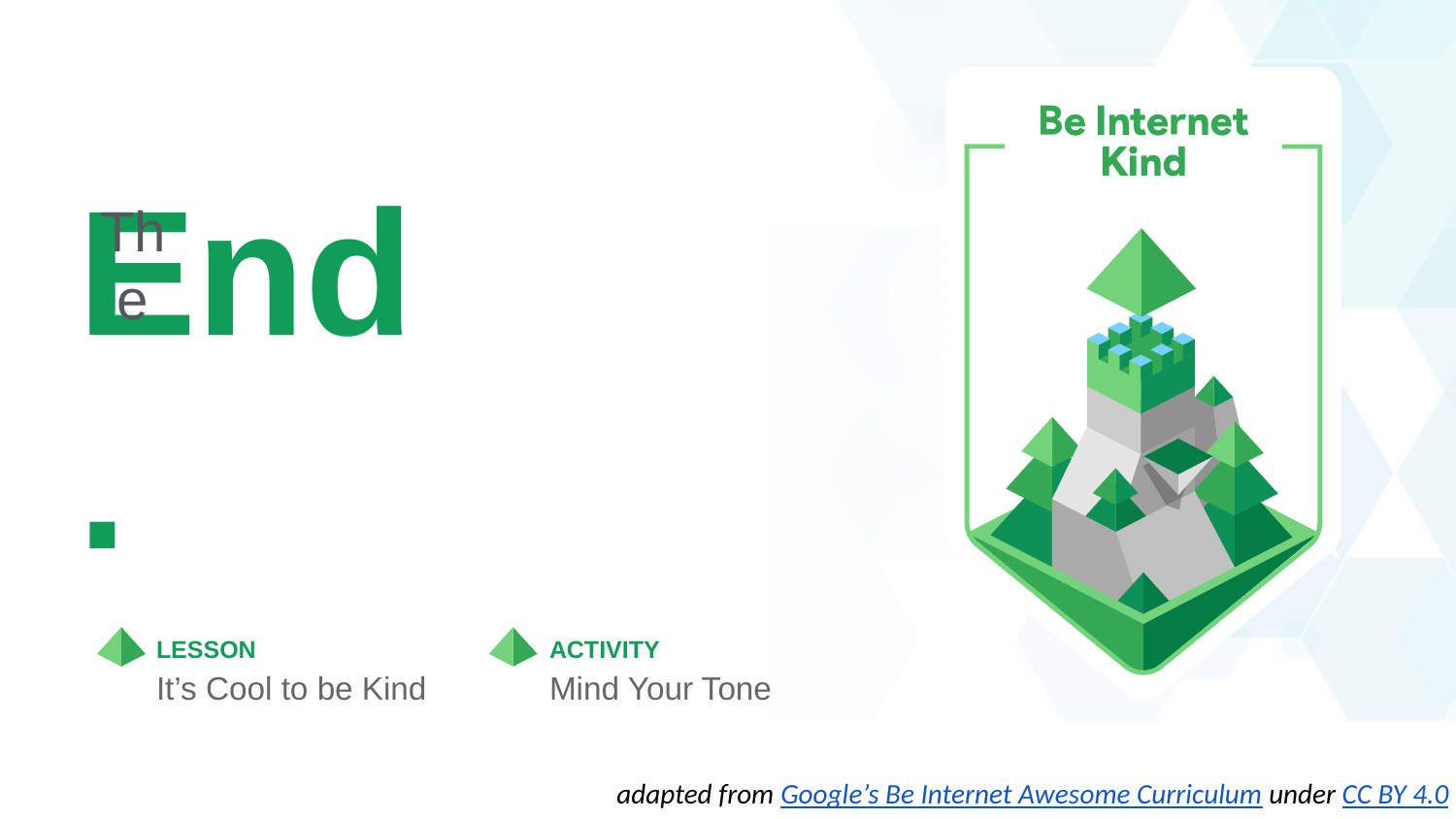

The
End.
LESSON
ACTIVITY

It’s Cool to be Kind
Mind Your Tone
adapted from Google’s Be Internet Awesome Curriculum under CC BY 4.0